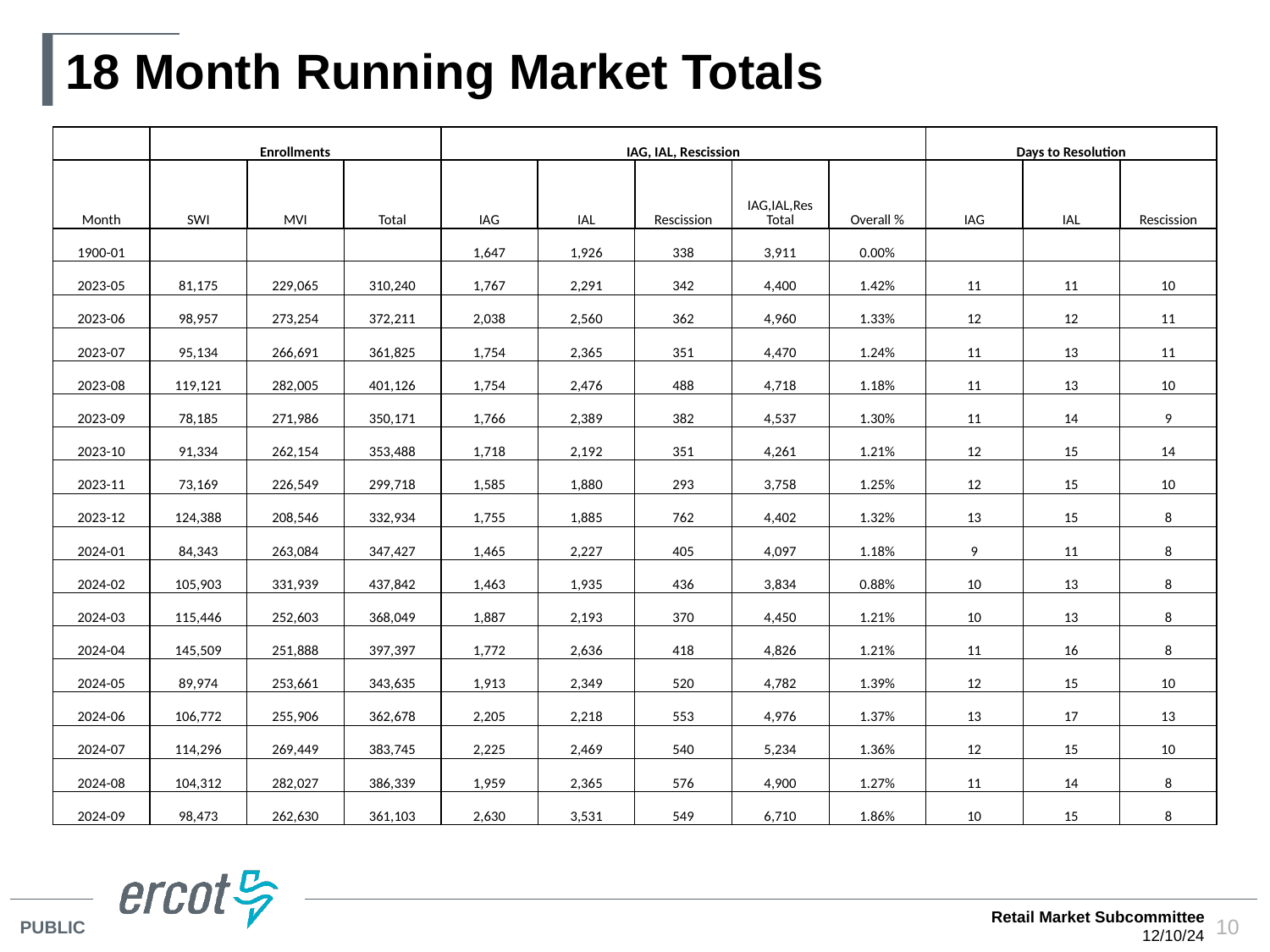

# 18 Month Running Market Totals
|  | Enrollments |  |  | IAG, IAL, Rescission |  |  |  |  | Days to Resolution |  |  |
| --- | --- | --- | --- | --- | --- | --- | --- | --- | --- | --- | --- |
| Month | SWI | MVI | Total | IAG | IAL | Rescission | IAG,IAL,Res Total | Overall % | IAG | IAL | Rescission |
| 1900-01 |  |  |  | 1,647 | 1,926 | 338 | 3,911 | 0.00% |  |  |  |
| 2023-05 | 81,175 | 229,065 | 310,240 | 1,767 | 2,291 | 342 | 4,400 | 1.42% | 11 | 11 | 10 |
| 2023-06 | 98,957 | 273,254 | 372,211 | 2,038 | 2,560 | 362 | 4,960 | 1.33% | 12 | 12 | 11 |
| 2023-07 | 95,134 | 266,691 | 361,825 | 1,754 | 2,365 | 351 | 4,470 | 1.24% | 11 | 13 | 11 |
| 2023-08 | 119,121 | 282,005 | 401,126 | 1,754 | 2,476 | 488 | 4,718 | 1.18% | 11 | 13 | 10 |
| 2023-09 | 78,185 | 271,986 | 350,171 | 1,766 | 2,389 | 382 | 4,537 | 1.30% | 11 | 14 | 9 |
| 2023-10 | 91,334 | 262,154 | 353,488 | 1,718 | 2,192 | 351 | 4,261 | 1.21% | 12 | 15 | 14 |
| 2023-11 | 73,169 | 226,549 | 299,718 | 1,585 | 1,880 | 293 | 3,758 | 1.25% | 12 | 15 | 10 |
| 2023-12 | 124,388 | 208,546 | 332,934 | 1,755 | 1,885 | 762 | 4,402 | 1.32% | 13 | 15 | 8 |
| 2024-01 | 84,343 | 263,084 | 347,427 | 1,465 | 2,227 | 405 | 4,097 | 1.18% | 9 | 11 | 8 |
| 2024-02 | 105,903 | 331,939 | 437,842 | 1,463 | 1,935 | 436 | 3,834 | 0.88% | 10 | 13 | 8 |
| 2024-03 | 115,446 | 252,603 | 368,049 | 1,887 | 2,193 | 370 | 4,450 | 1.21% | 10 | 13 | 8 |
| 2024-04 | 145,509 | 251,888 | 397,397 | 1,772 | 2,636 | 418 | 4,826 | 1.21% | 11 | 16 | 8 |
| 2024-05 | 89,974 | 253,661 | 343,635 | 1,913 | 2,349 | 520 | 4,782 | 1.39% | 12 | 15 | 10 |
| 2024-06 | 106,772 | 255,906 | 362,678 | 2,205 | 2,218 | 553 | 4,976 | 1.37% | 13 | 17 | 13 |
| 2024-07 | 114,296 | 269,449 | 383,745 | 2,225 | 2,469 | 540 | 5,234 | 1.36% | 12 | 15 | 10 |
| 2024-08 | 104,312 | 282,027 | 386,339 | 1,959 | 2,365 | 576 | 4,900 | 1.27% | 11 | 14 | 8 |
| 2024-09 | 98,473 | 262,630 | 361,103 | 2,630 | 3,531 | 549 | 6,710 | 1.86% | 10 | 15 | 8 |
Retail Market Subcommittee
12/10/24
10